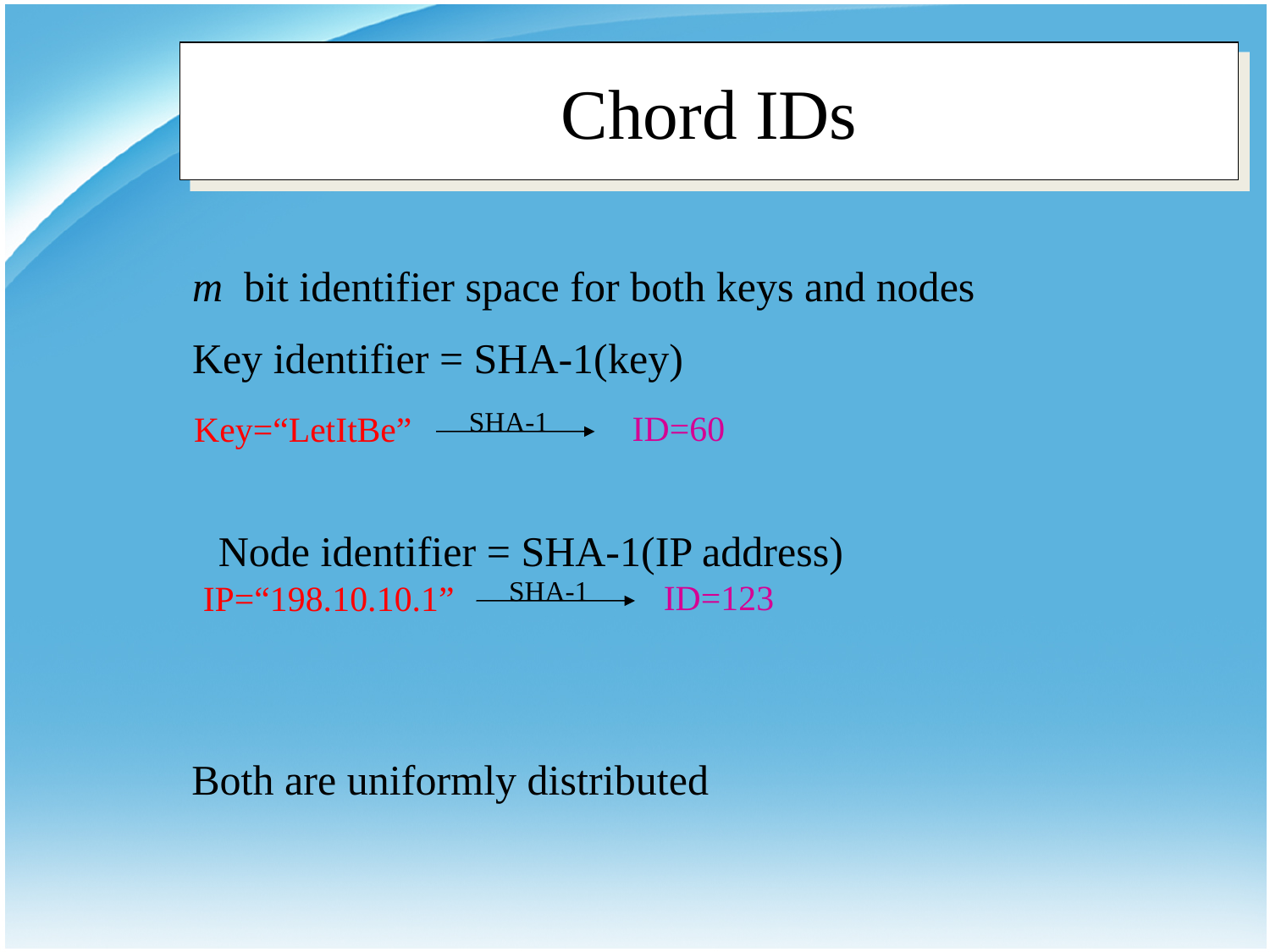

Chord IDs
m  bit identifier space for both keys and nodes
Key identifier = SHA-1(key)
SHA-1
ID=60
Key=“LetItBe”

 Node identifier = SHA-1(IP address)
SHA-1
ID=123
IP=“198.10.10.1”

Both are uniformly distributed